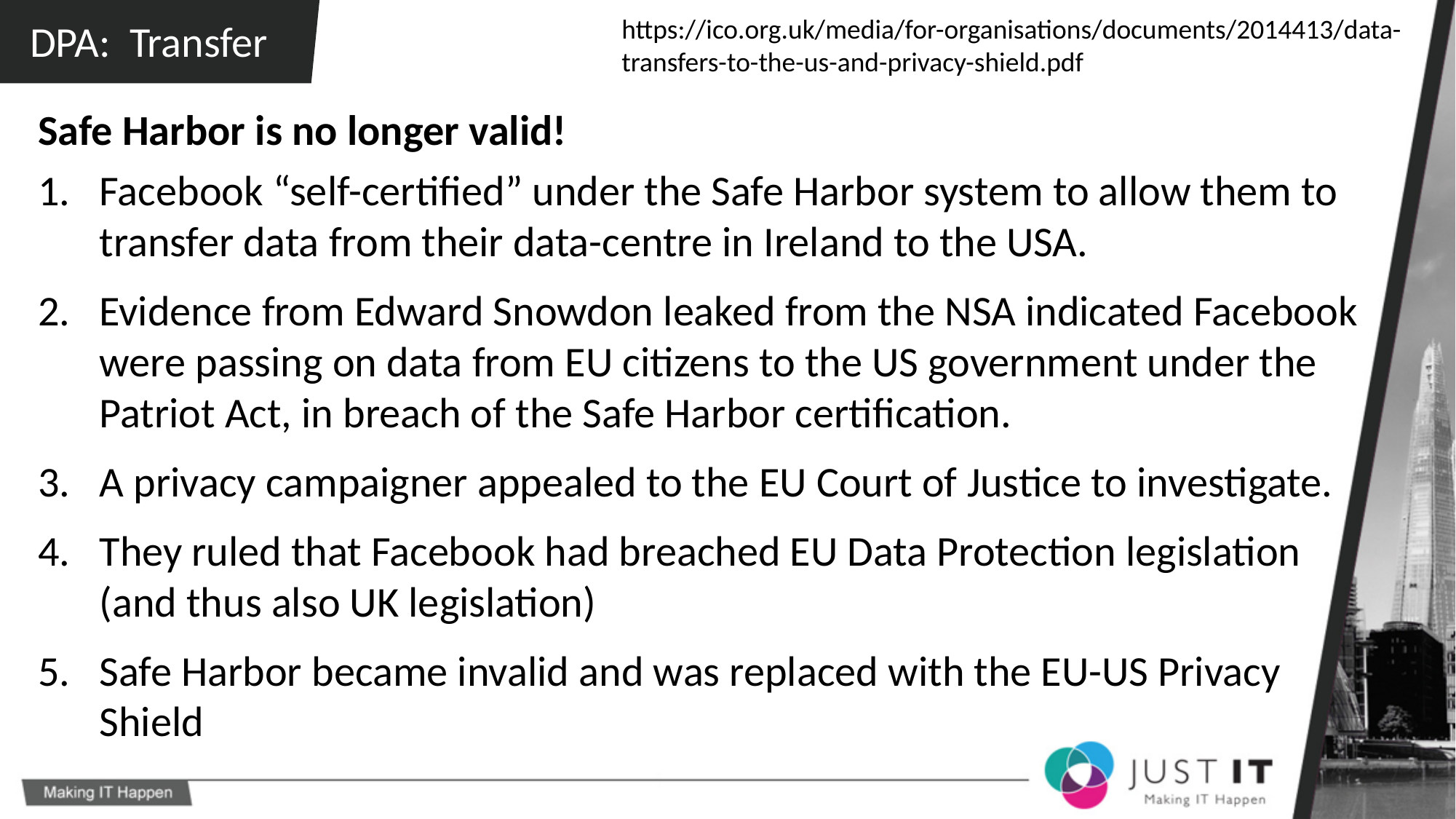

DPA:  Transfer
https://ico.org.uk/media/for-organisations/documents/2014413/data-transfers-to-the-us-and-privacy-shield.pdf
Safe Harbor is no longer valid!
Facebook “self-certified” under the Safe Harbor system to allow them to transfer data from their data-centre in Ireland to the USA.
Evidence from Edward Snowdon leaked from the NSA indicated Facebook were passing on data from EU citizens to the US government under the Patriot Act, in breach of the Safe Harbor certification.
A privacy campaigner appealed to the EU Court of Justice to investigate.
They ruled that Facebook had breached EU Data Protection legislation (and thus also UK legislation)
Safe Harbor became invalid and was replaced with the EU-US Privacy Shield